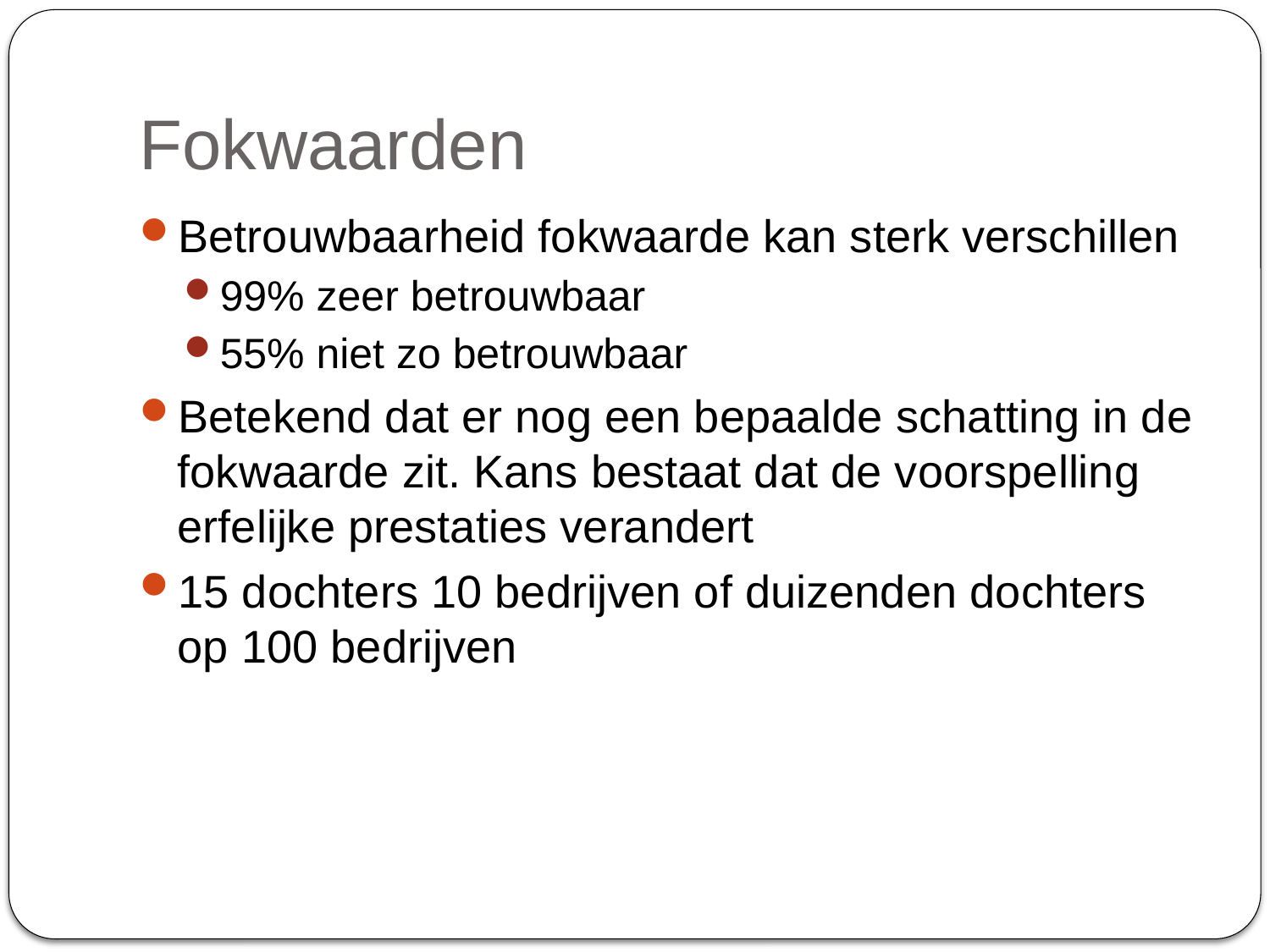

# Fokwaarden
Betrouwbaarheid fokwaarde kan sterk verschillen
99% zeer betrouwbaar
55% niet zo betrouwbaar
Betekend dat er nog een bepaalde schatting in de fokwaarde zit. Kans bestaat dat de voorspelling erfelijke prestaties verandert
15 dochters 10 bedrijven of duizenden dochters op 100 bedrijven